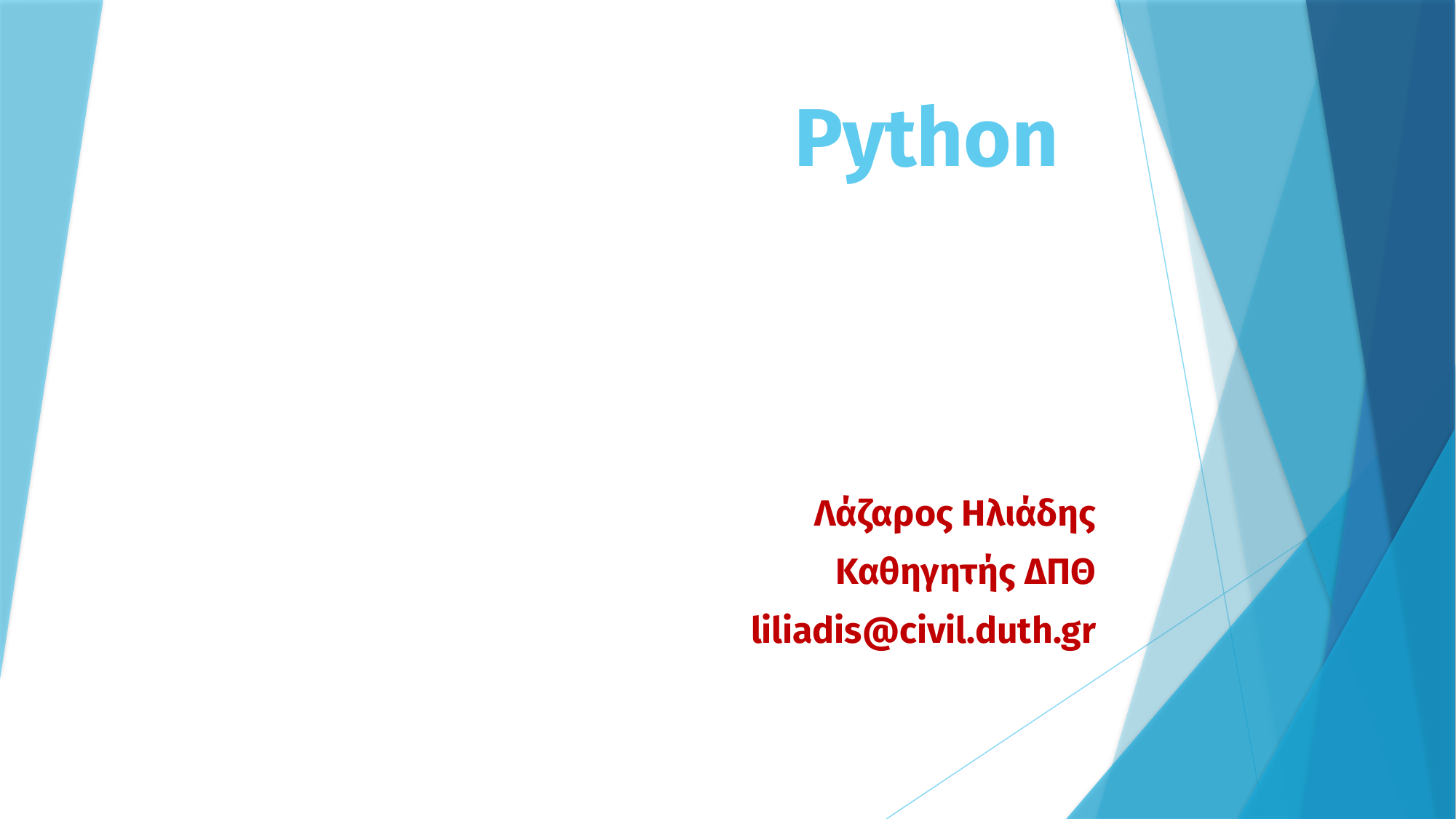

# Python
Λάζαρος Ηλιάδης
Καθηγητής ΔΠΘ
liliadis@civil.duth.gr